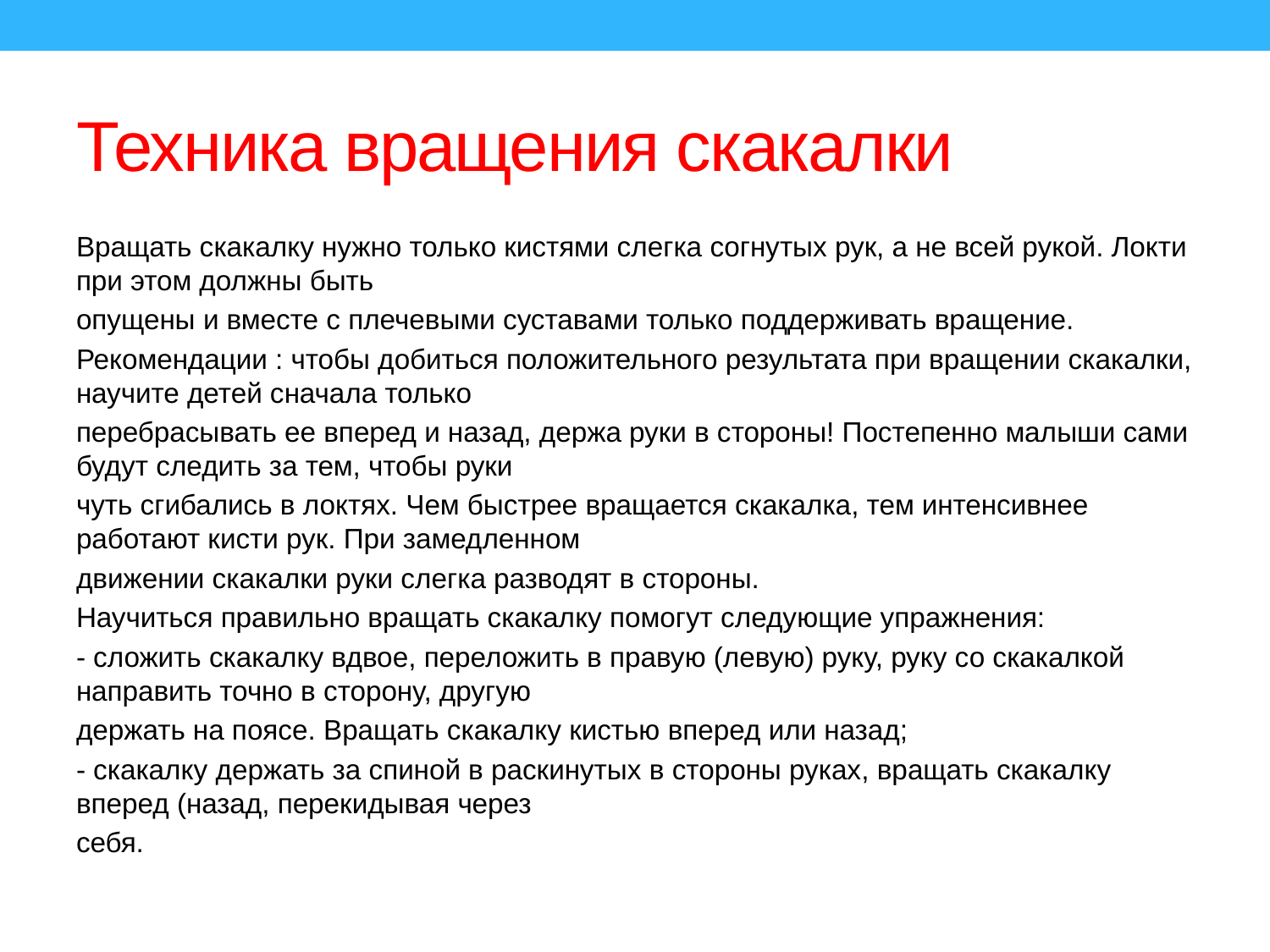

# Техника вращения скакалки
Вращать скакалку нужно только кистями слегка согнутых рук, а не всей рукой. Локти при этом должны быть
опущены и вместе с плечевыми суставами только поддерживать вращение.
Рекомендации : чтобы добиться положительного результата при вращении скакалки, научите детей сначала только
перебрасывать ее вперед и назад, держа руки в стороны! Постепенно малыши сами будут следить за тем, чтобы руки
чуть сгибались в локтях. Чем быстрее вращается скакалка, тем интенсивнее работают кисти рук. При замедленном
движении скакалки руки слегка разводят в стороны.
Научиться правильно вращать скакалку помогут следующие упражнения:
- сложить скакалку вдвое, переложить в правую (левую) руку, руку со скакалкой направить точно в сторону, другую
держать на поясе. Вращать скакалку кистью вперед или назад;
- скакалку держать за спиной в раскинутых в стороны руках, вращать скакалку вперед (назад, перекидывая через
себя.